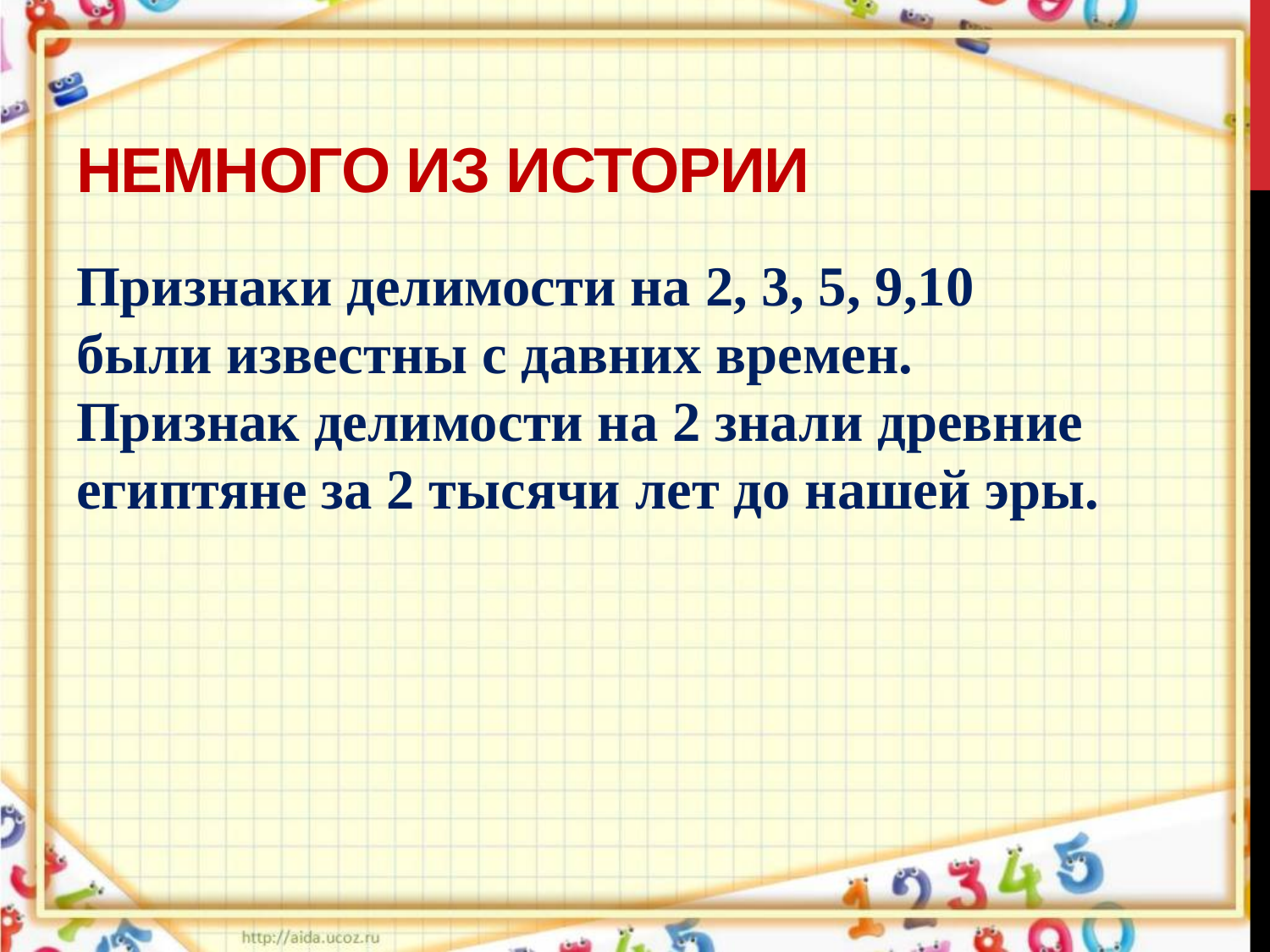

# Немного из истории
Признаки делимости на 2, 3, 5, 9,10 были известны с давних времен. Признак делимости на 2 знали древние египтяне за 2 тысячи лет до нашей эры.